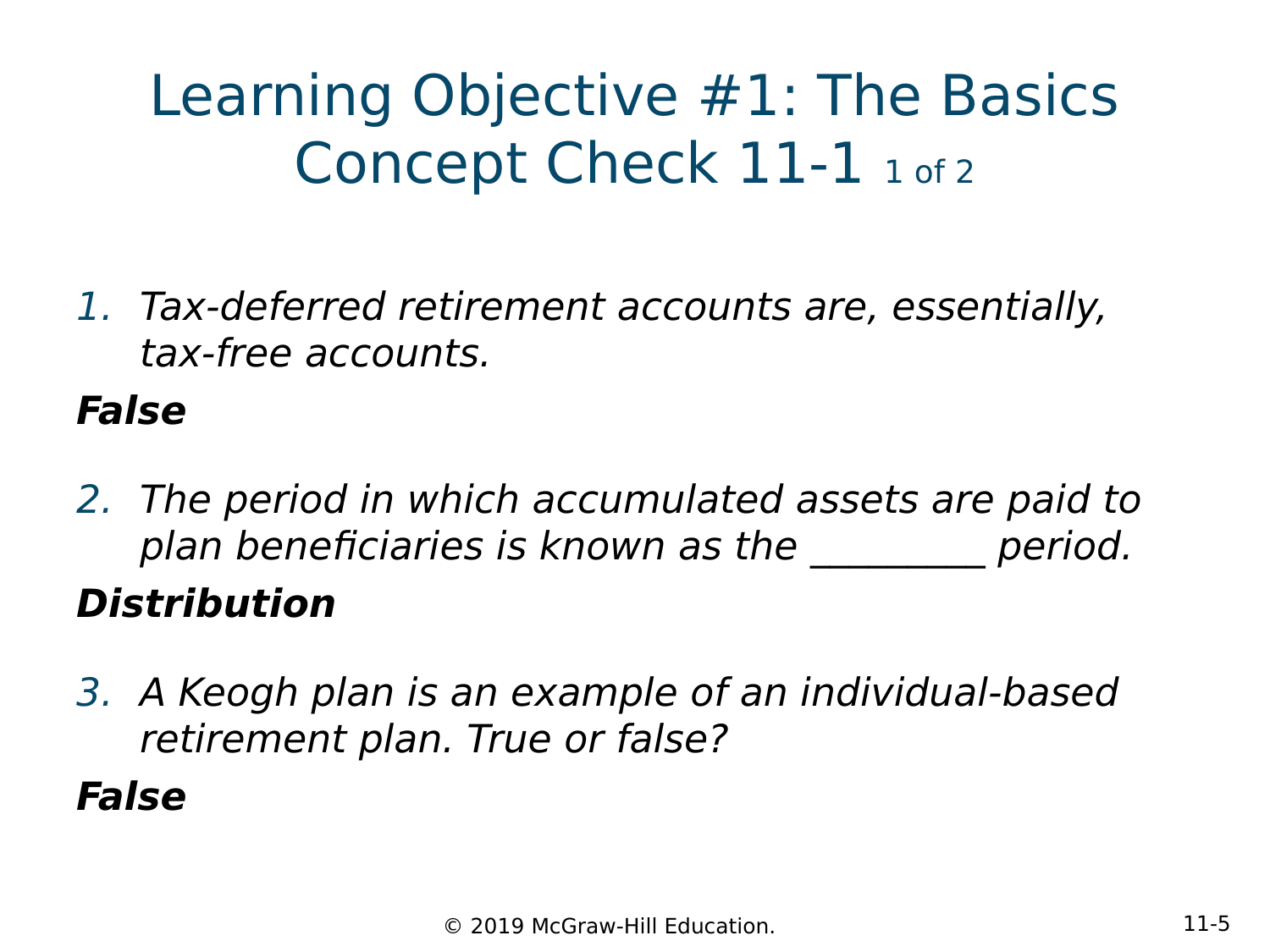

# Learning Objective #1: The Basics Concept Check 11-1 1 of 2
Tax-deferred retirement accounts are, essentially, tax-free accounts.
False
The period in which accumulated assets are paid to plan beneficiaries is known as the _________ period.
Distribution
A Keogh plan is an example of an individual-based retirement plan. True or false?
False